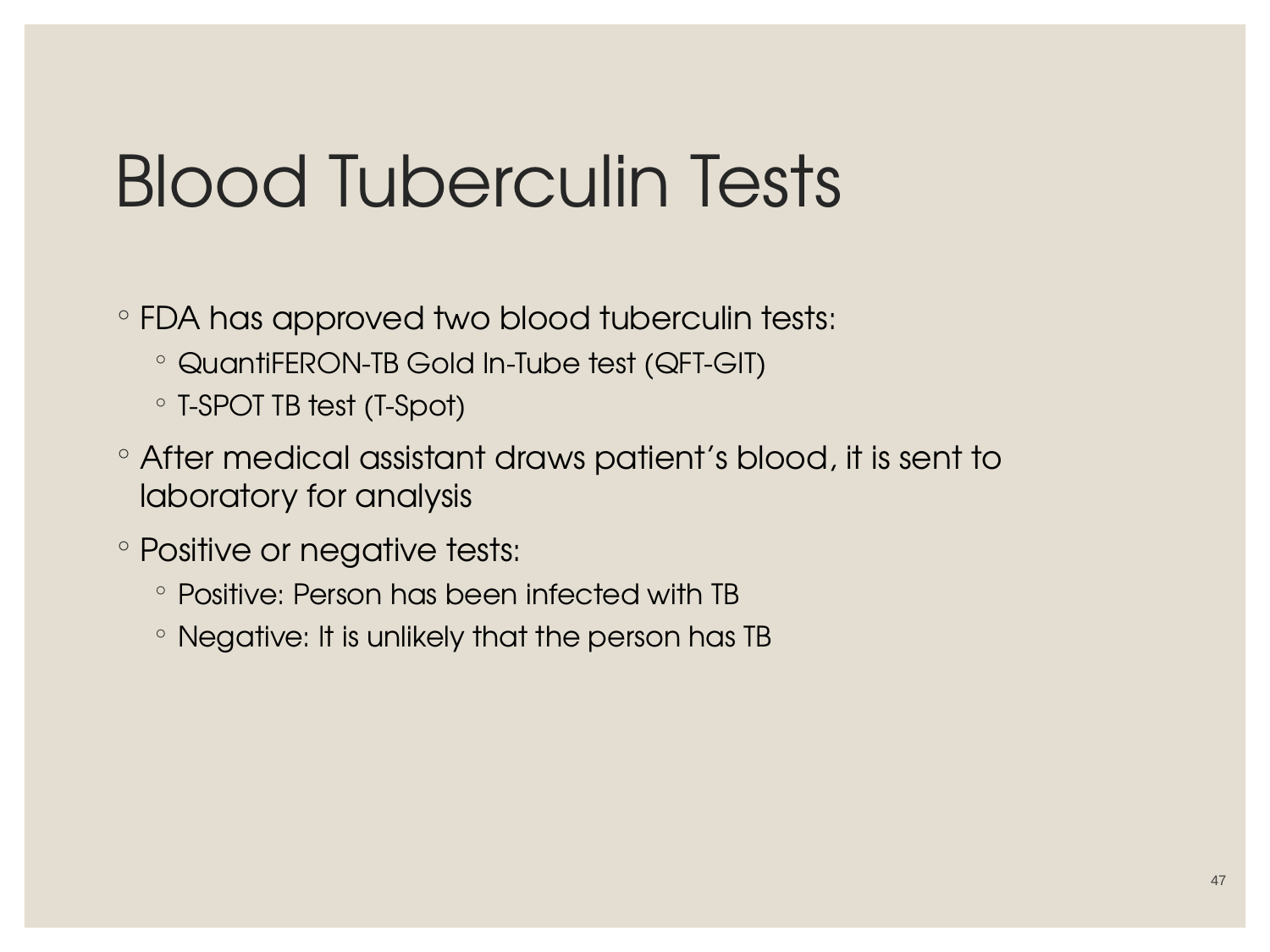

# Blood Tuberculin Tests
FDA has approved two blood tuberculin tests:
QuantiFERON-TB Gold In-Tube test (QFT-GIT)
T-SPOT TB test (T-Spot)
After medical assistant draws patient’s blood, it is sent to laboratory for analysis
Positive or negative tests:
Positive: Person has been infected with TB
Negative: It is unlikely that the person has TB
 47